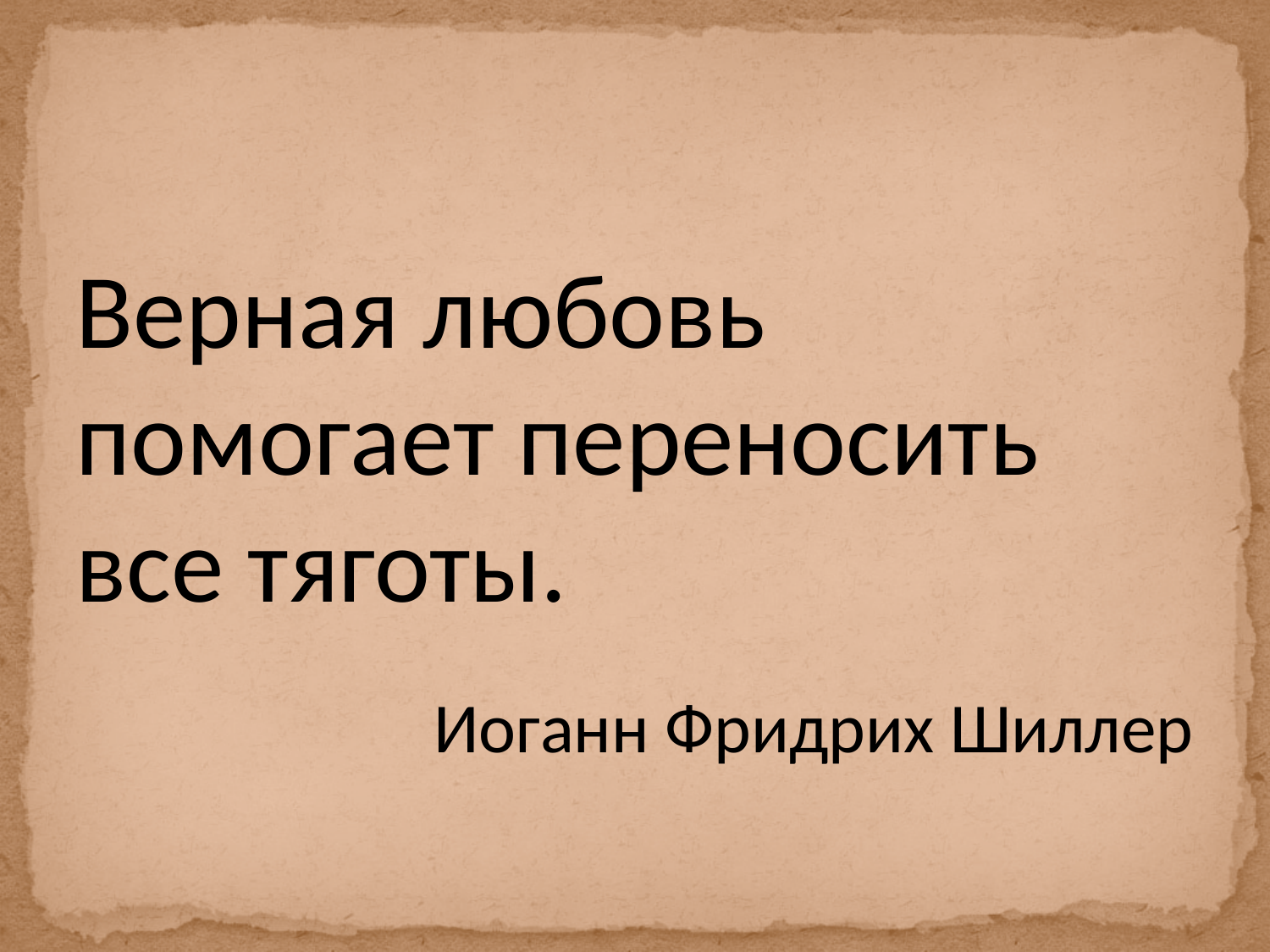

#

Верная любовь помогает переносить все тяготы.
                                                                                                  Иоганн Фридрих Шиллер